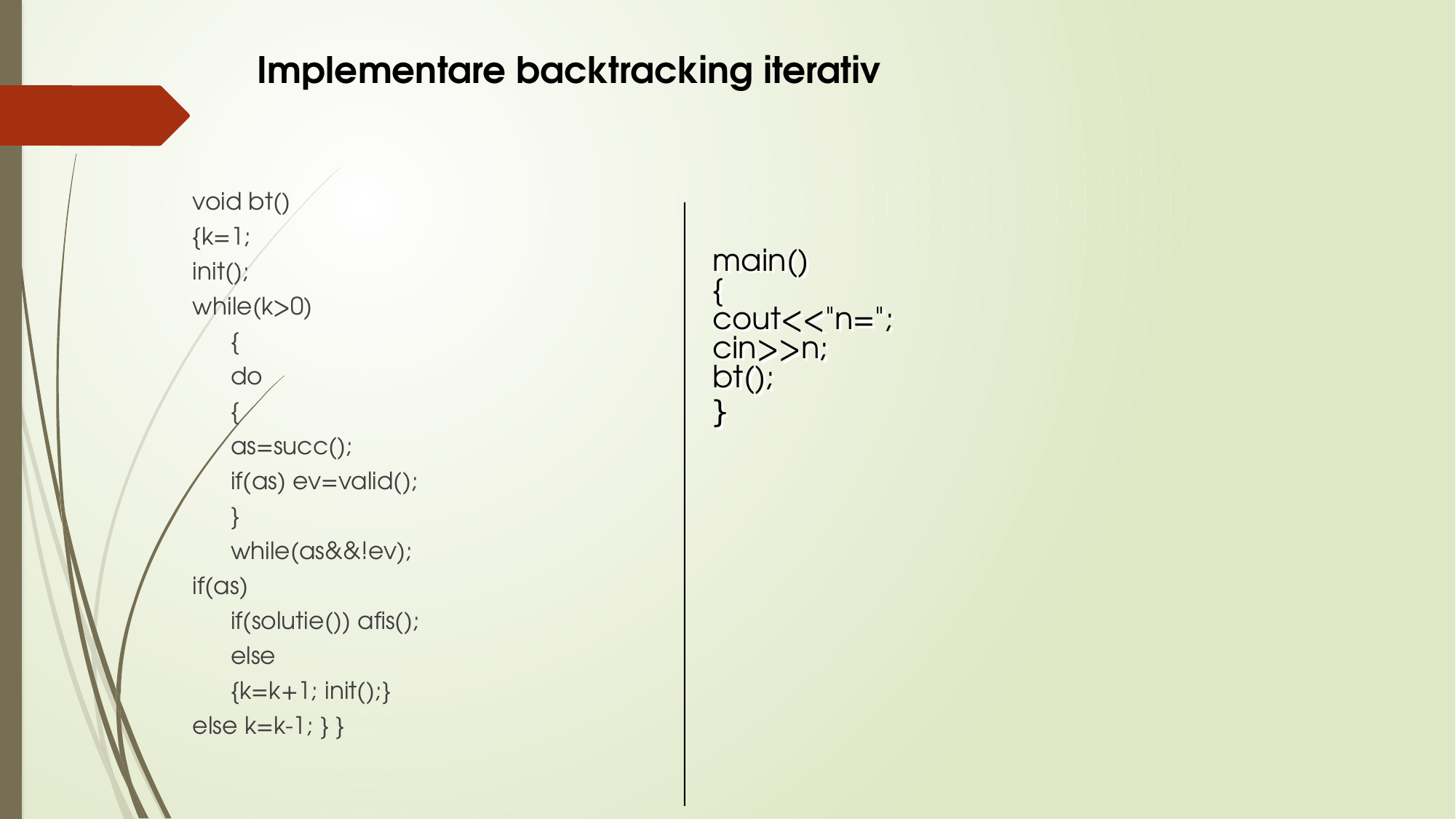

Implementare backtracking iterativ
void bt()
{k=1;
init();
while(k>0)
	{
		do
		{
		as=succ();
		if(as) ev=valid();
		}
		while(as&&!ev);
if(as)
	if(solutie()) afis();
	else
		{k=k+1; init();}
else k=k-1; } }

main()
{
cout<<"n=";
cin>>n;
bt();
}